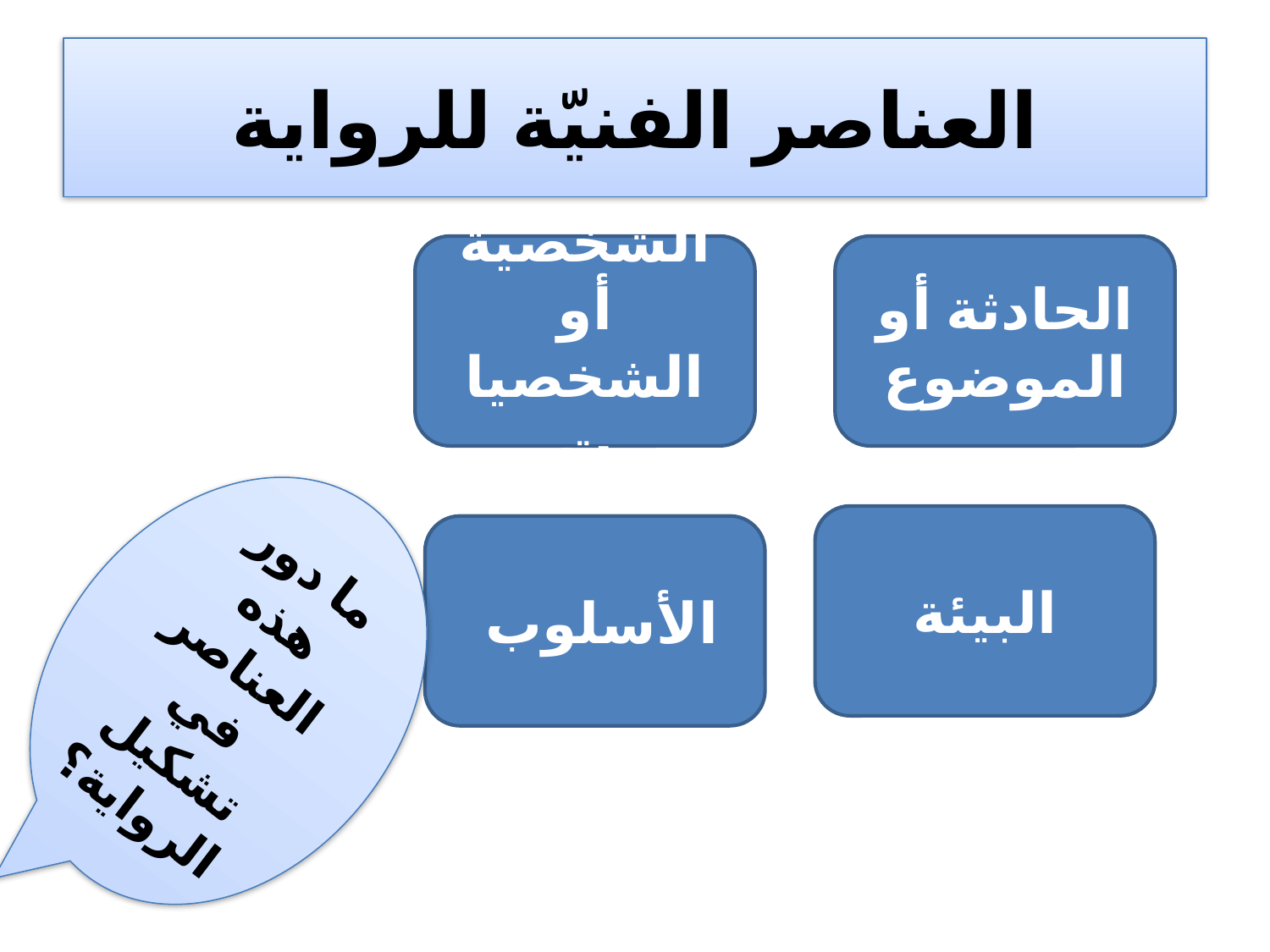

# العناصر الفنيّة للرواية

الشخصيّة أو الشخصيات
الحادثة أو الموضوع
ما دور هذه العناصر في تشكيل الرواية؟
البيئة
الأسلوب